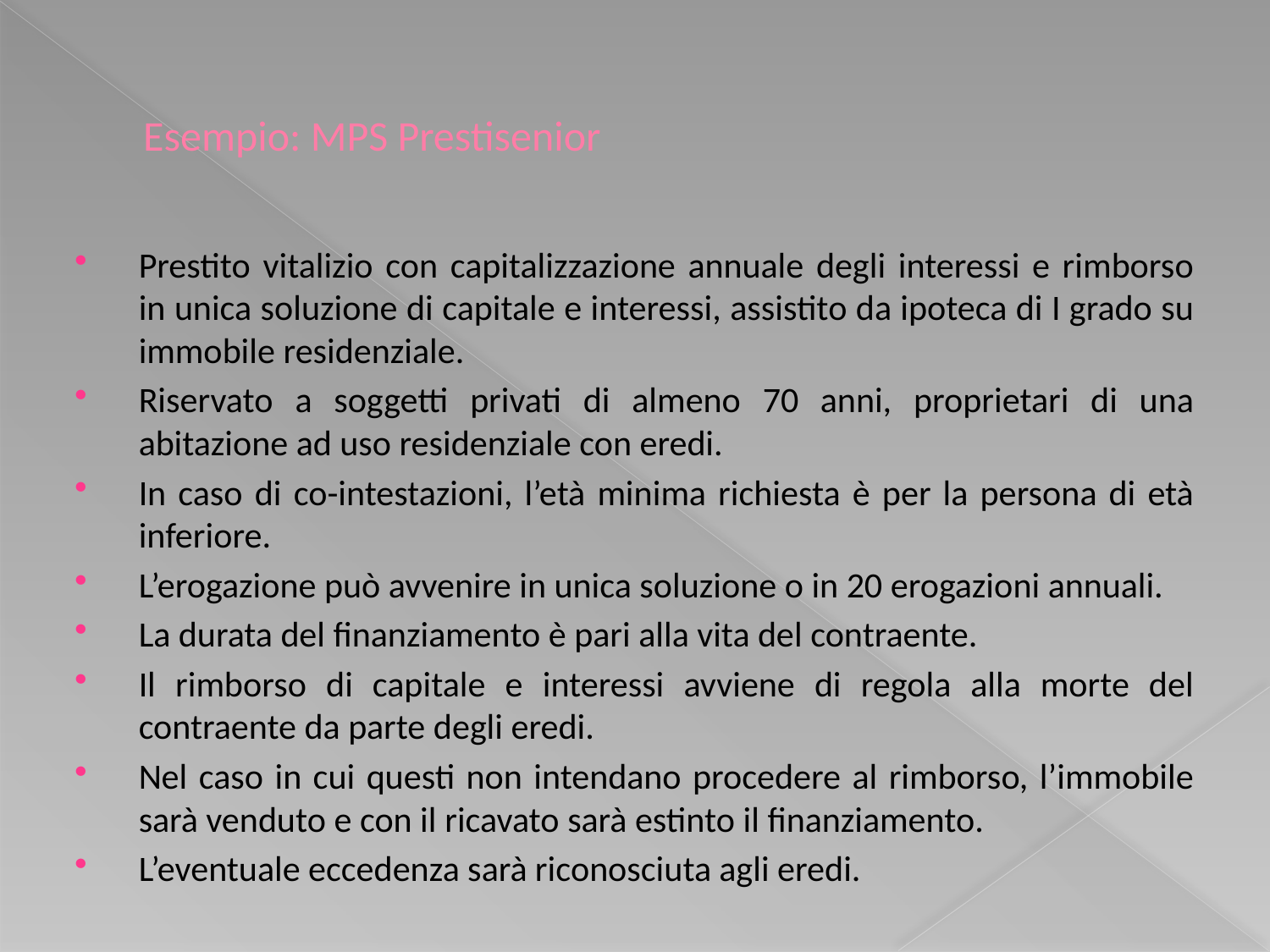

# Esempio: MPS Prestisenior
Prestito vitalizio con capitalizzazione annuale degli interessi e rimborso in unica soluzione di capitale e interessi, assistito da ipoteca di I grado su immobile residenziale.
Riservato a soggetti privati di almeno 70 anni, proprietari di una abitazione ad uso residenziale con eredi.
In caso di co-intestazioni, l’età minima richiesta è per la persona di età inferiore.
L’erogazione può avvenire in unica soluzione o in 20 erogazioni annuali.
La durata del finanziamento è pari alla vita del contraente.
Il rimborso di capitale e interessi avviene di regola alla morte del contraente da parte degli eredi.
Nel caso in cui questi non intendano procedere al rimborso, l’immobile sarà venduto e con il ricavato sarà estinto il finanziamento.
L’eventuale eccedenza sarà riconosciuta agli eredi.